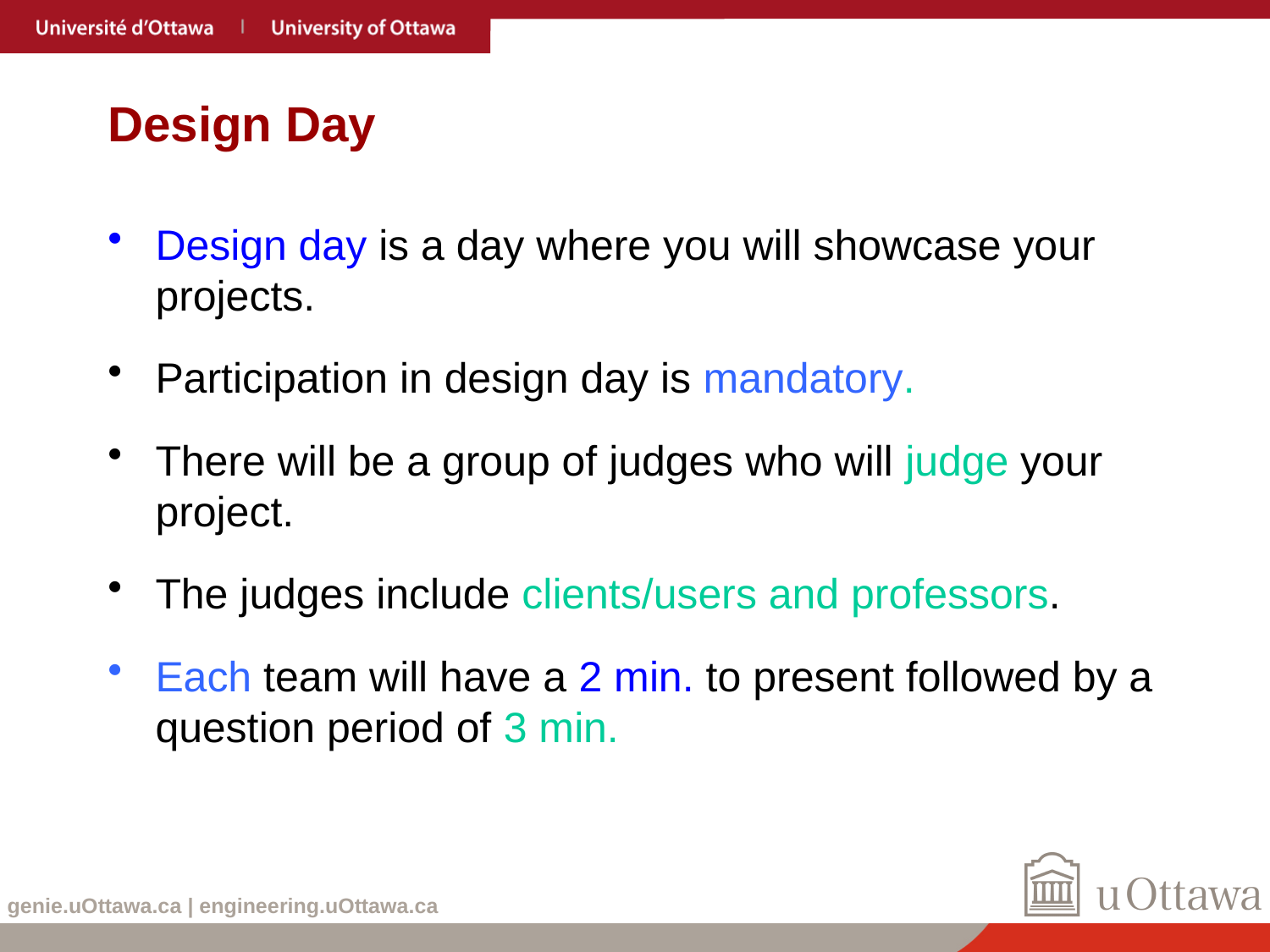

# Design Day
Design day is a day where you will showcase your projects.
Participation in design day is mandatory.
There will be a group of judges who will judge your project.
The judges include clients/users and professors.
Each team will have a 2 min. to present followed by a question period of 3 min.